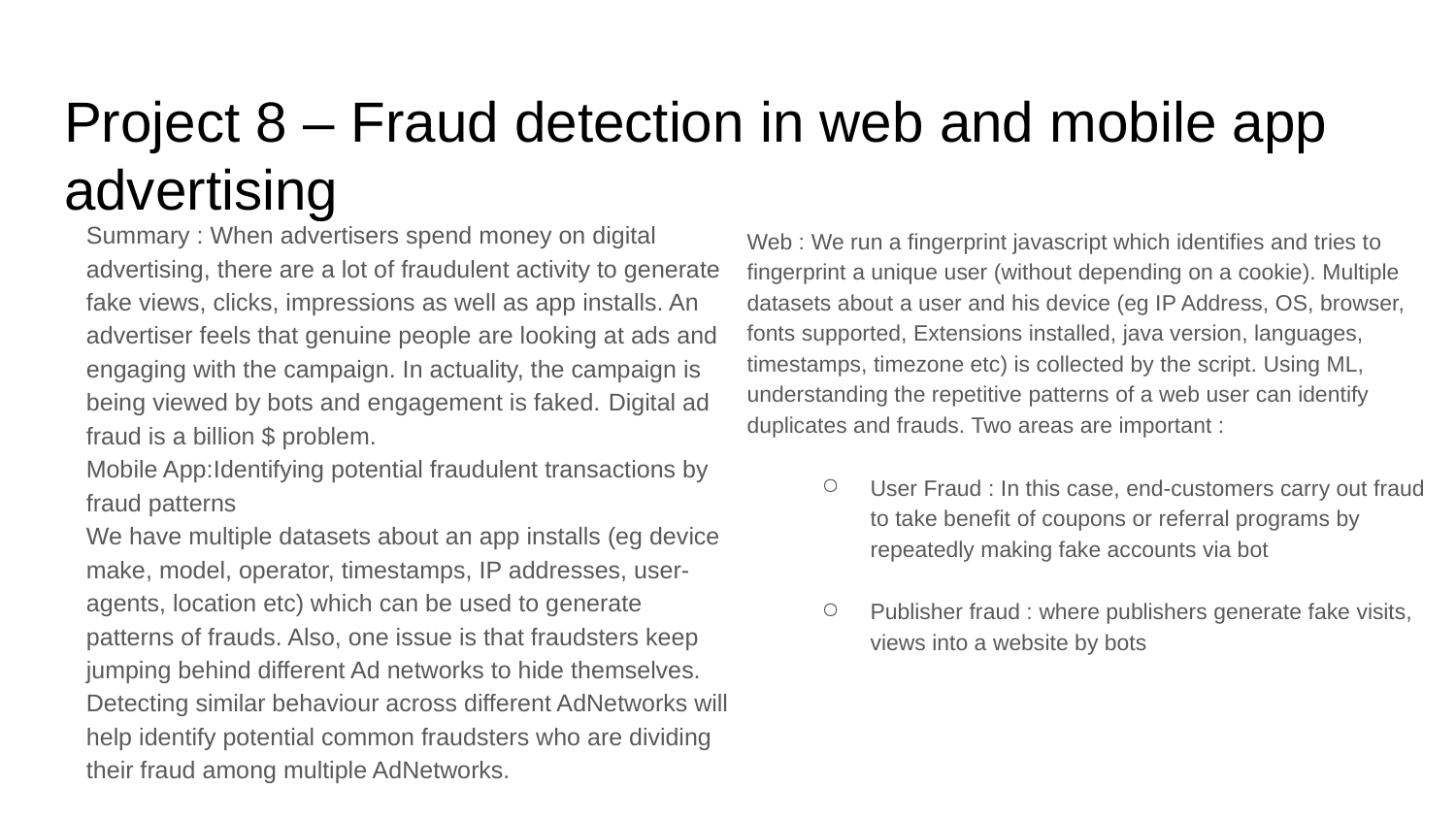

# Project 8 – Fraud detection in web and mobile app advertising
Summary : When advertisers spend money on digital advertising, there are a lot of fraudulent activity to generate fake views, clicks, impressions as well as app installs. An advertiser feels that genuine people are looking at ads and engaging with the campaign. In actuality, the campaign is being viewed by bots and engagement is faked. Digital ad fraud is a billion $ problem.
Mobile App:Identifying potential fraudulent transactions by fraud patterns
We have multiple datasets about an app installs (eg device make, model, operator, timestamps, IP addresses, user-agents, location etc) which can be used to generate patterns of frauds. Also, one issue is that fraudsters keep jumping behind different Ad networks to hide themselves. Detecting similar behaviour across different AdNetworks will help identify potential common fraudsters who are dividing their fraud among multiple AdNetworks.

Web : We run a fingerprint javascript which identifies and tries to fingerprint a unique user (without depending on a cookie). Multiple datasets about a user and his device (eg IP Address, OS, browser, fonts supported, Extensions installed, java version, languages, timestamps, timezone etc) is collected by the script. Using ML, understanding the repetitive patterns of a web user can identify duplicates and frauds. Two areas are important :
User Fraud : In this case, end-customers carry out fraud to take benefit of coupons or referral programs by repeatedly making fake accounts via bot
Publisher fraud : where publishers generate fake visits, views into a website by bots